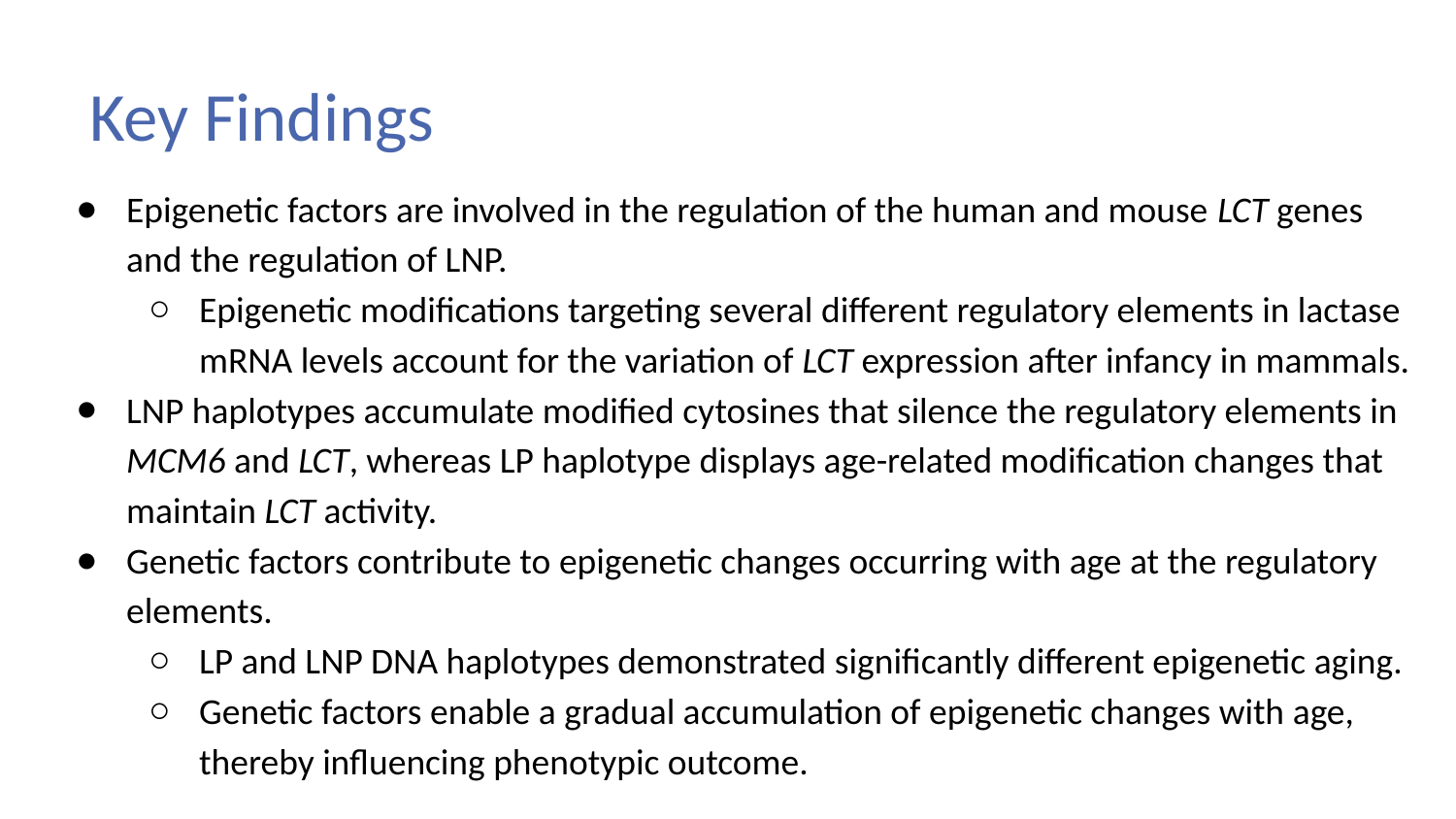

# Key Findings
Epigenetic factors are involved in the regulation of the human and mouse LCT genes and the regulation of LNP.
Epigenetic modifications targeting several different regulatory elements in lactase mRNA levels account for the variation of LCT expression after infancy in mammals.
LNP haplotypes accumulate modified cytosines that silence the regulatory elements in MCM6 and LCT, whereas LP haplotype displays age-related modification changes that maintain LCT activity.
Genetic factors contribute to epigenetic changes occurring with age at the regulatory elements.
LP and LNP DNA haplotypes demonstrated significantly different epigenetic aging.
Genetic factors enable a gradual accumulation of epigenetic changes with age, thereby influencing phenotypic outcome.